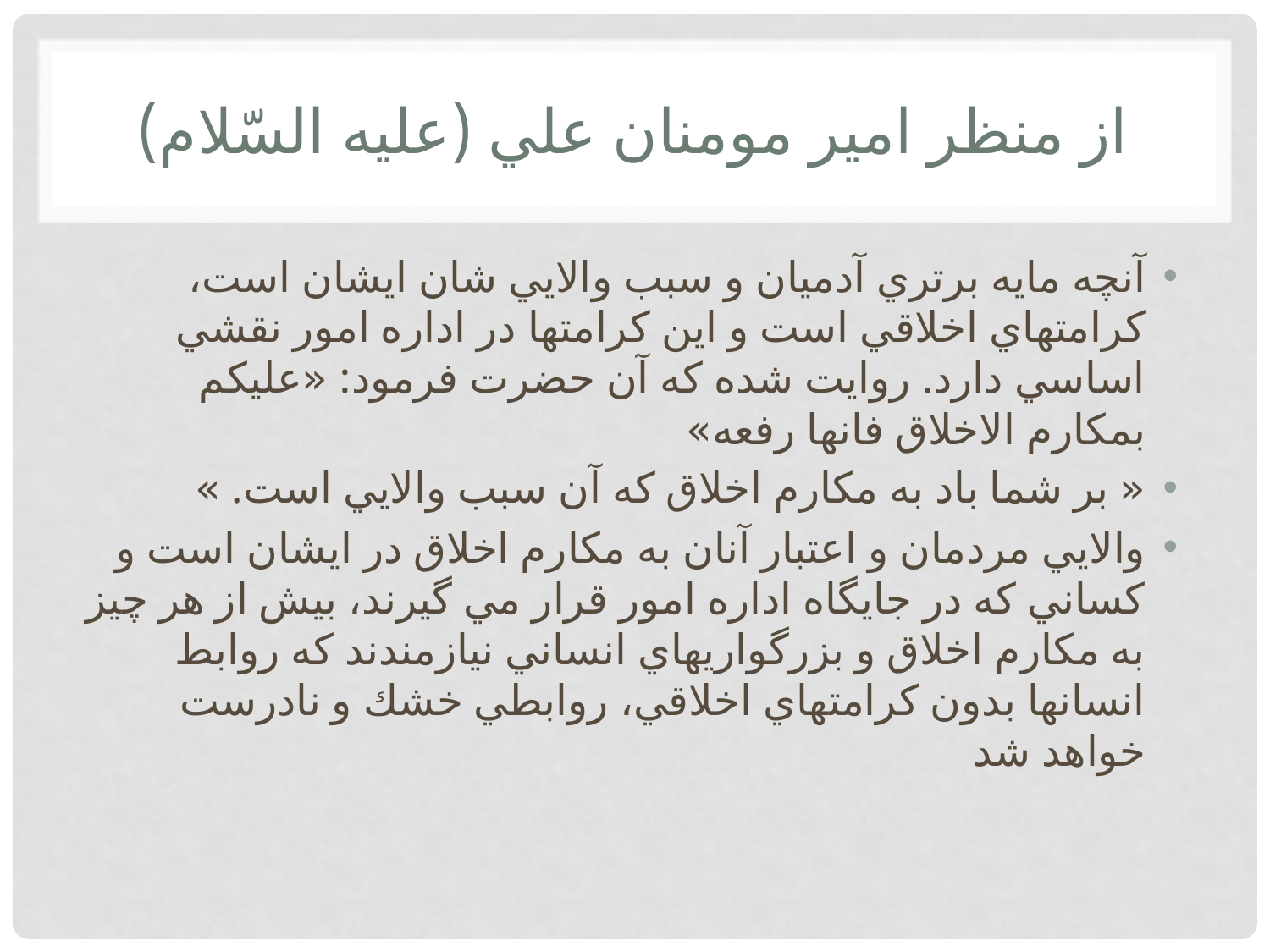

# از منظر امير مومنان علي (عليه السّلام)
آنچه مايه برتري آدميان و سبب والايي شان ايشان است، كرامتهاي اخلاقي است و اين كرامتها در اداره امور نقشي اساسي دارد. روايت شده كه آن حضرت فرمود: «عليكم بمكارم الاخلاق فانها رفعه»
« بر شما باد به مكارم اخلاق كه آن سبب والايي است. »
والايي مردمان و اعتبار آنان به مكارم اخلاق در ايشان است و كساني كه در جايگاه اداره امور قرار مي گيرند، بيش از هر چيز به مكارم اخلاق و بزرگواريهاي انساني نيازمندند كه روابط انسانها بدون كرامتهاي اخلاقي، روابطي خشك و نادرست خواهد شد